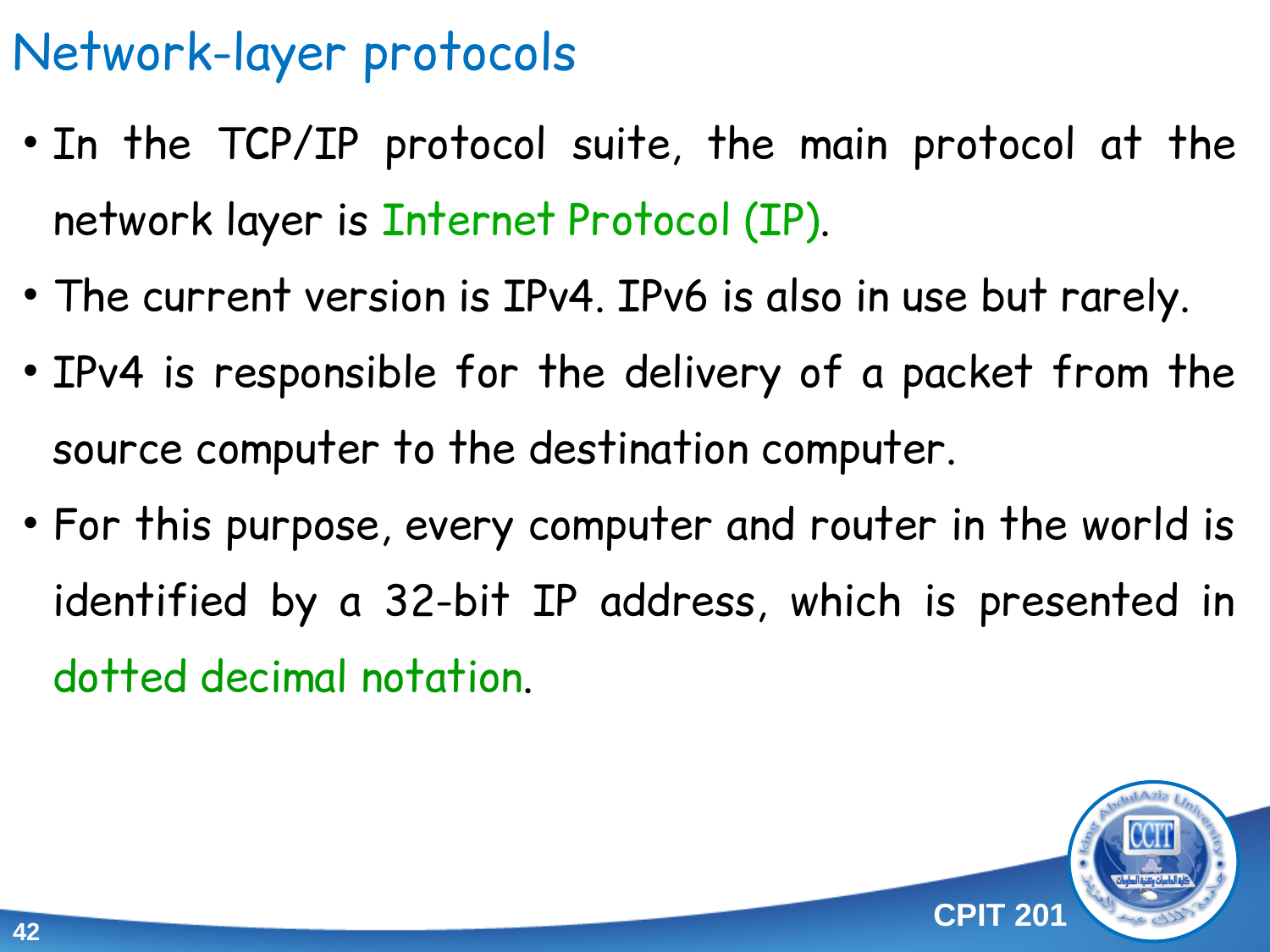

Network-layer protocols
In the TCP/IP protocol suite, the main protocol at the network layer is Internet Protocol (IP).
The current version is IPv4. IPv6 is also in use but rarely.
IPv4 is responsible for the delivery of a packet from the source computer to the destination computer.
For this purpose, every computer and router in the world is identified by a 32-bit IP address, which is presented in dotted decimal notation.

42